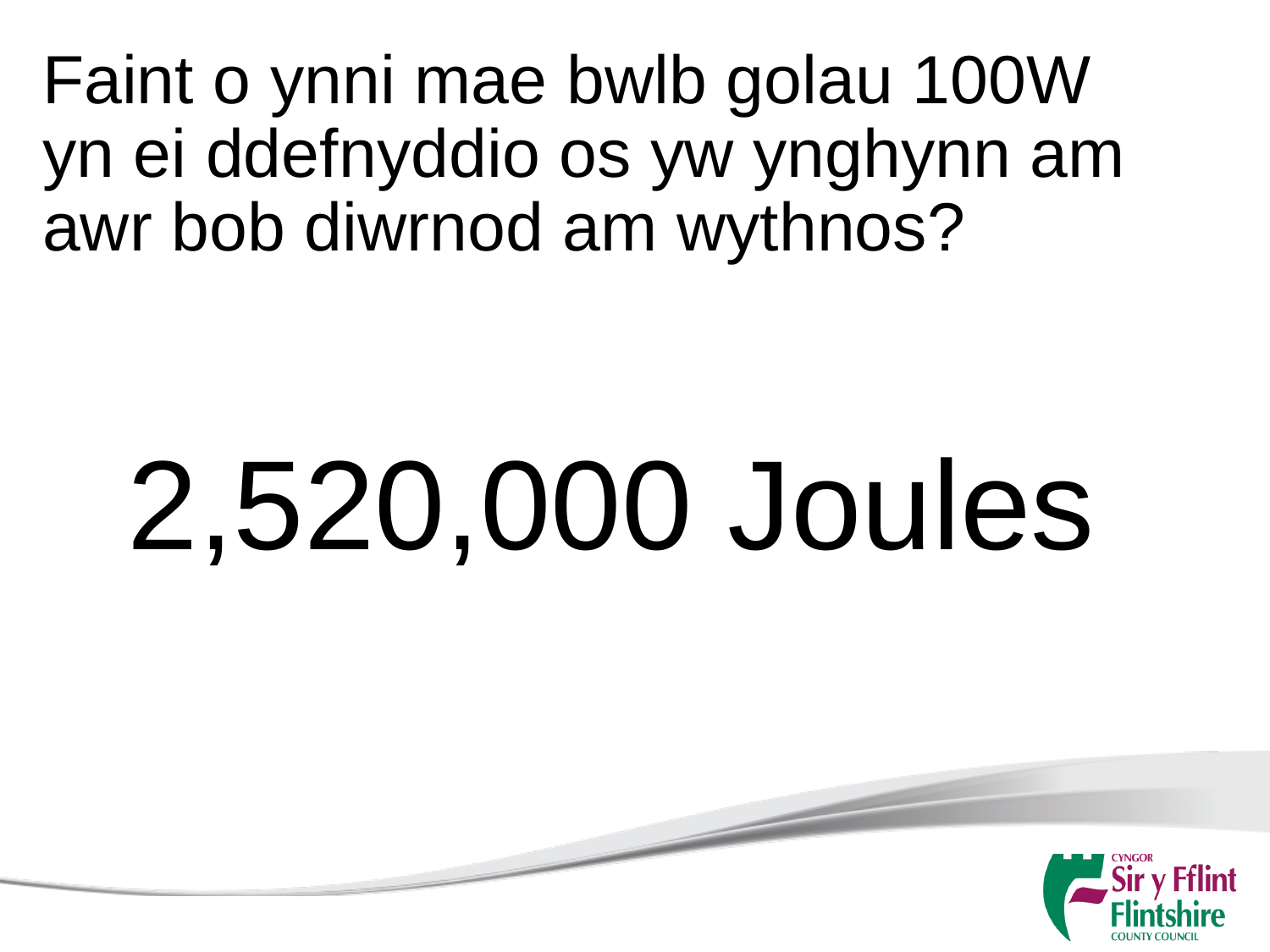

Faint o ynni mae bwlb golau 100W yn ei ddefnyddio os yw ynghynn am awr bob diwrnod am wythnos?
2,520,000 Joules